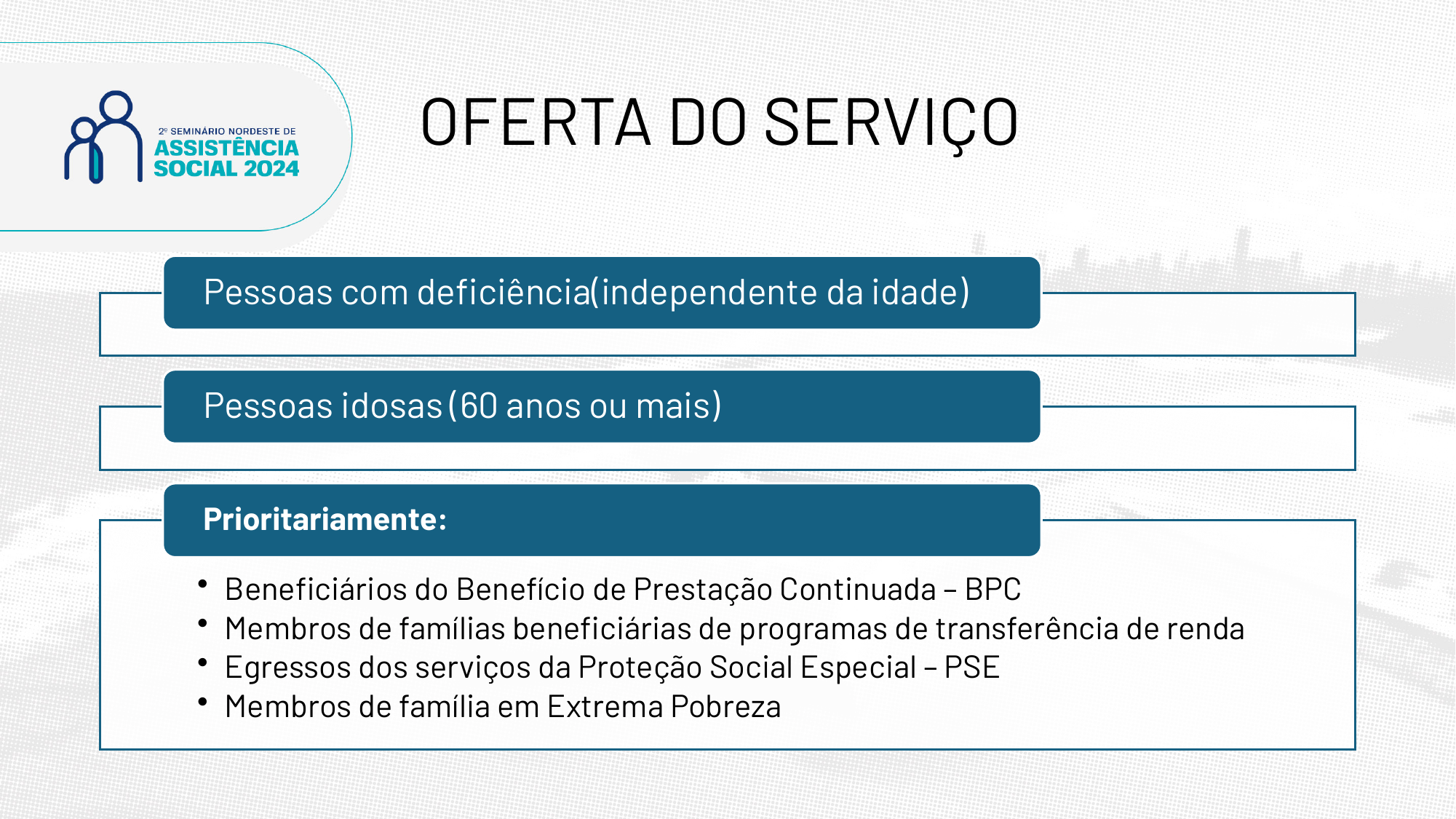

# OFERTA DO SERVIÇO
Pessoas com deficiência(independente da idade)
Pessoas idosas (60 anos ou mais)
Beneficiários do Benefício de Prestação Continuada – BPC
Membros de famílias beneficiárias de programas de transferência de renda
Egressos dos serviços da Proteção Social Especial – PSE
Membros de família em Extrema Pobreza
Prioritariamente: